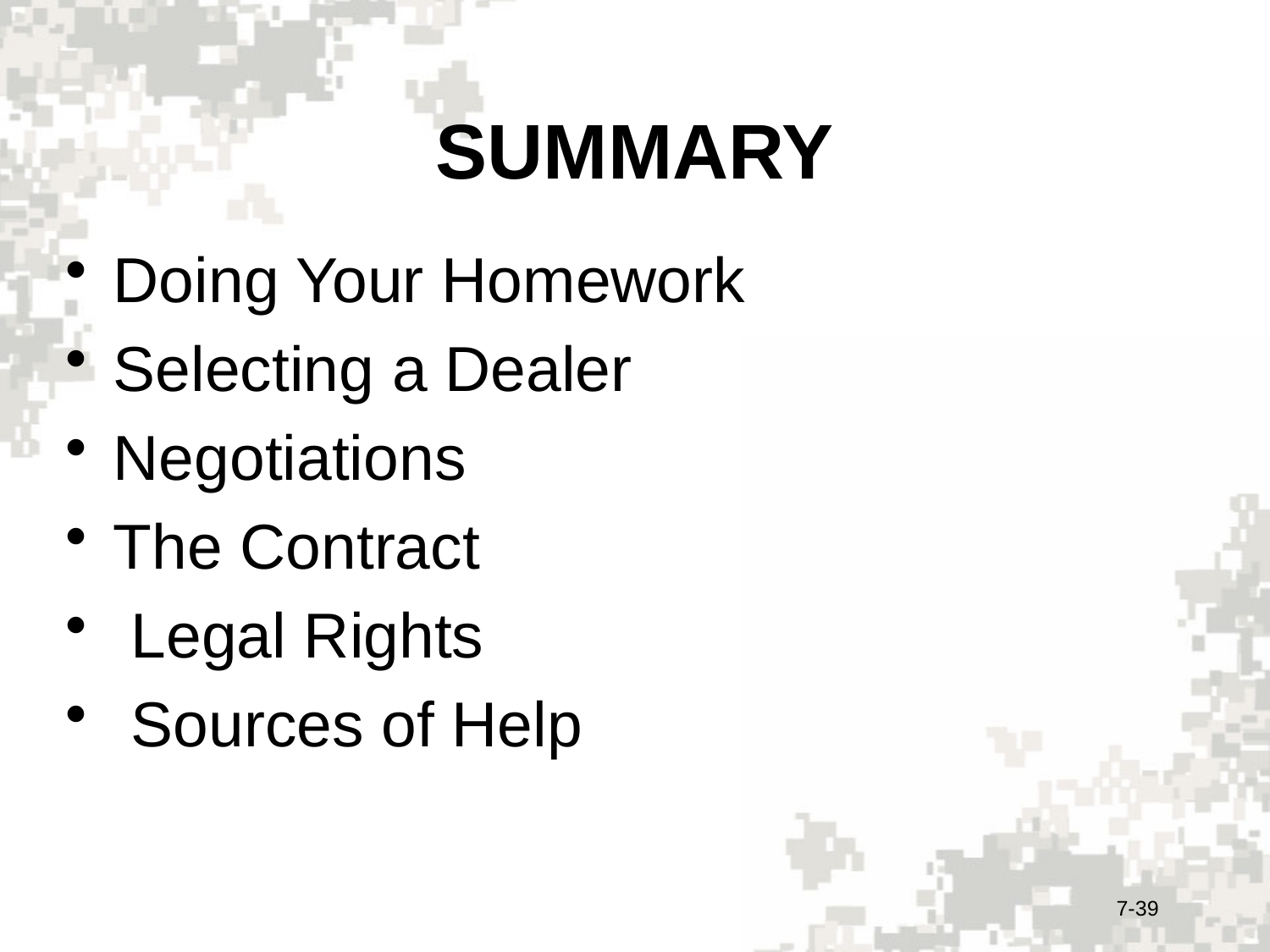

# SUMMARY
Doing Your Homework
Selecting a Dealer
Negotiations
The Contract
 Legal Rights
 Sources of Help
7-39